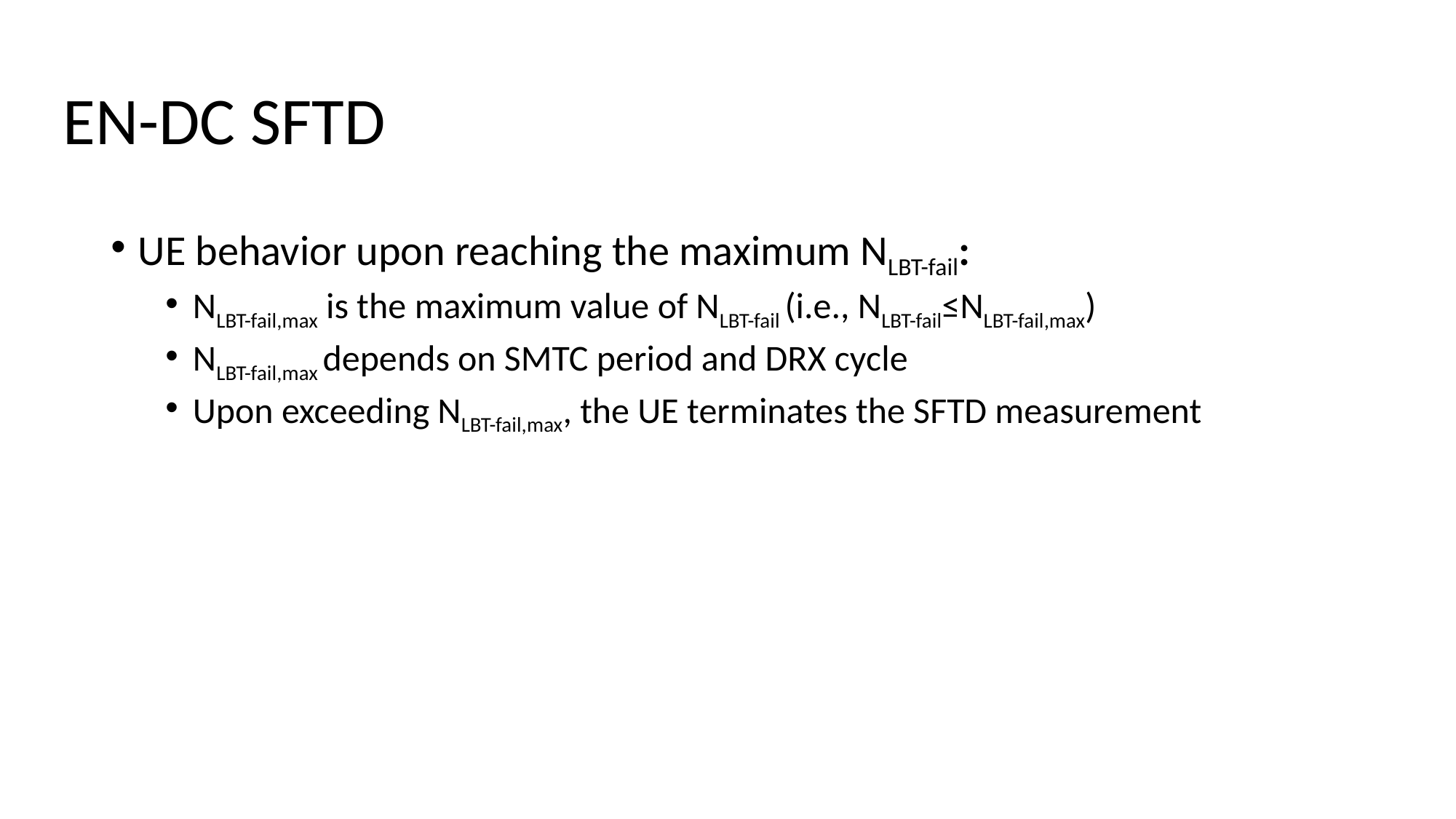

# EN-DC SFTD
UE behavior upon reaching the maximum NLBT-fail:
NLBT-fail,max is the maximum value of NLBT-fail (i.e., NLBT-fail≤NLBT-fail,max)
NLBT-fail,max depends on SMTC period and DRX cycle
Upon exceeding NLBT-fail,max, the UE terminates the SFTD measurement